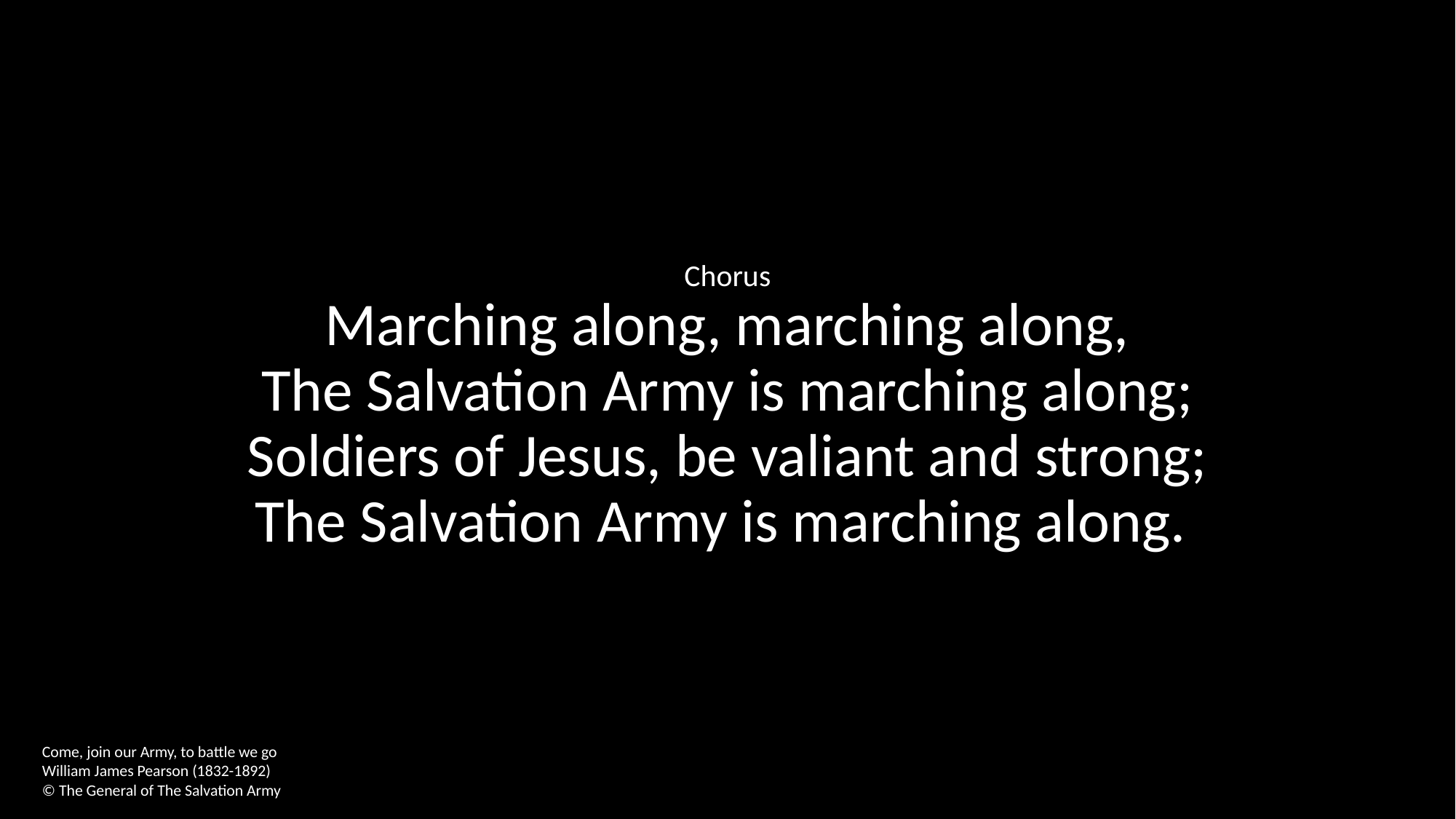

Chorus
Marching along, marching along,
The Salvation Army is marching along;
Soldiers of Jesus, be valiant and strong;
The Salvation Army is marching along.
Come, join our Army, to battle we go
William James Pearson (1832-1892)
© The General of The Salvation Army